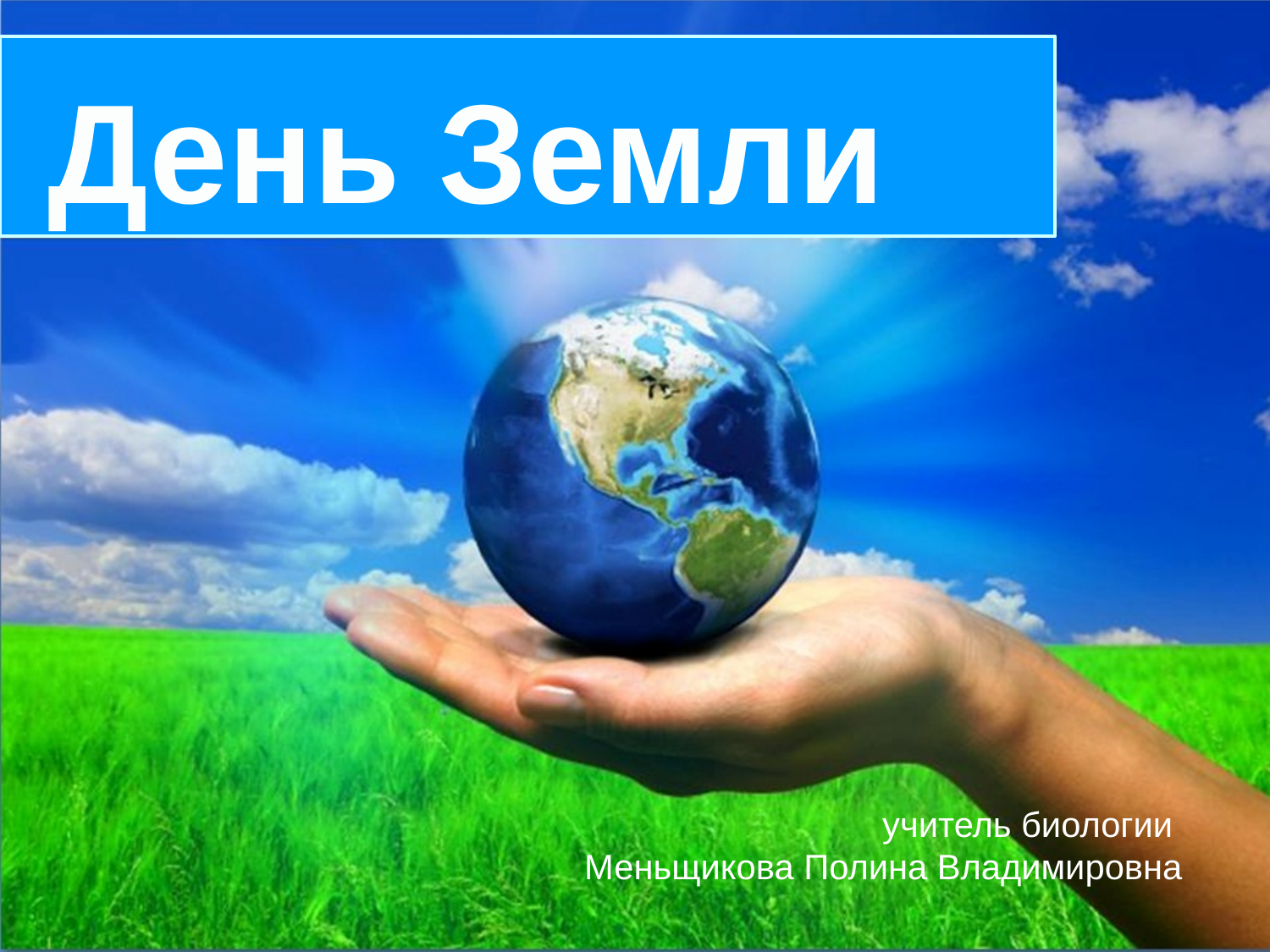

День Земли
учитель биологии
Меньщикова Полина Владимировна